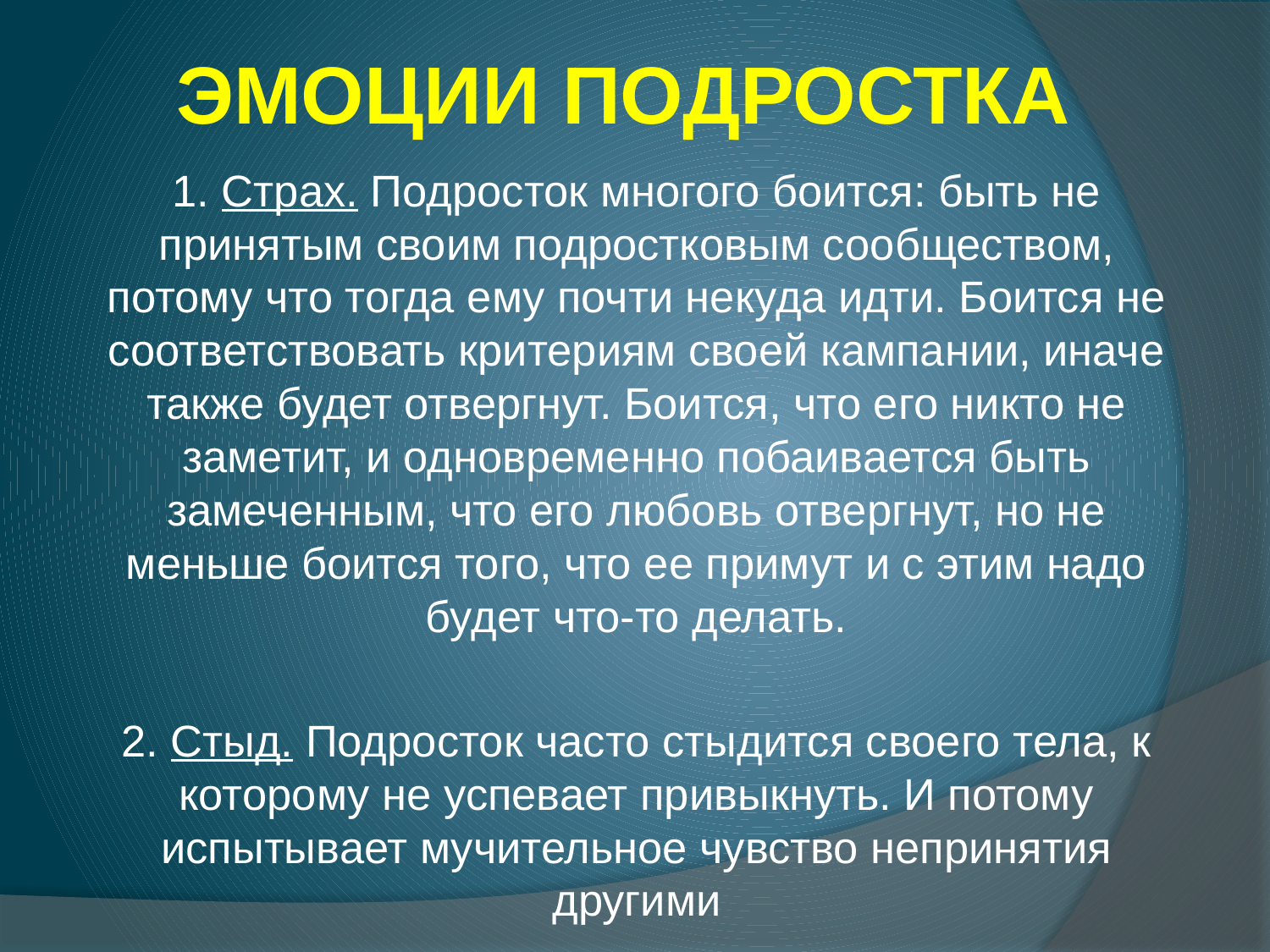

# ЭМОЦИИ ПОДРОСТКА
1. Страх. Подросток многого боится: быть не принятым своим подростковым сообществом, потому что тогда ему почти некуда идти. Боится не соответствовать критериям своей кампании, иначе также будет отвергнут. Боится, что его никто не заметит, и одновременно побаивается быть замеченным, что его любовь отвергнут, но не меньше боится того, что ее примут и с этим надо будет что-то делать.

2. Стыд. Подросток часто стыдится своего тела, к которому не успевает привыкнуть. И потому испытывает мучительное чувство непринятия другими